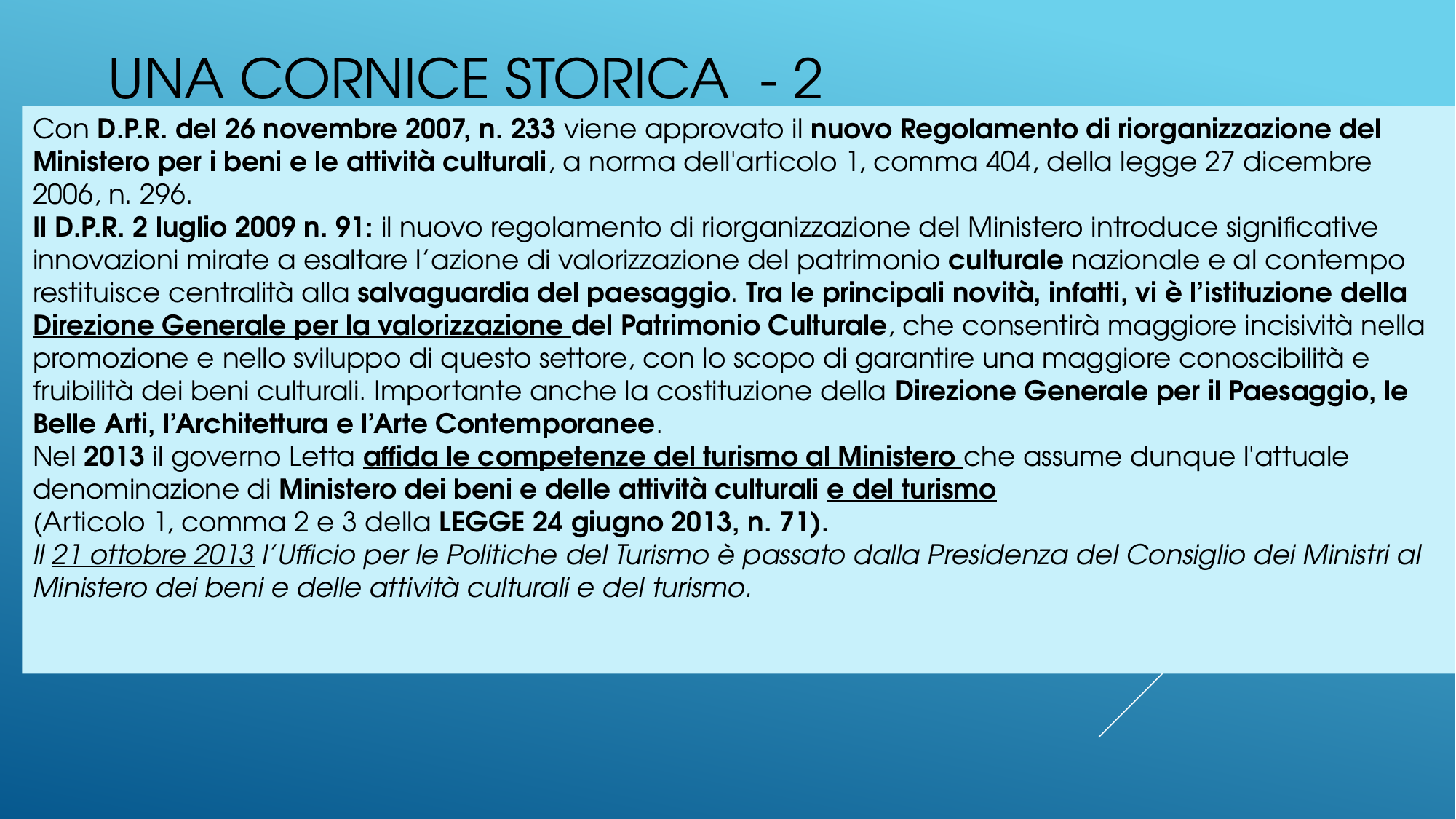

# UNA CORNICE STORICA  - 2
Con D.P.R. del 26 novembre 2007, n. 233 viene approvato il nuovo Regolamento di riorganizzazione del Ministero per i beni e le attività culturali, a norma dell'articolo 1, comma 404, della legge 27 dicembre 2006, n. 296.
Il D.P.R. 2 luglio 2009 n. 91: il nuovo regolamento di riorganizzazione del Ministero introduce significative innovazioni mirate a esaltare l’azione di valorizzazione del patrimonio culturale nazionale e al contempo restituisce centralità alla salvaguardia del paesaggio. Tra le principali novità, infatti, vi è l’istituzione della Direzione Generale per la valorizzazione del Patrimonio Culturale, che consentirà maggiore incisività nella promozione e nello sviluppo di questo settore, con lo scopo di garantire una maggiore conoscibilità e fruibilità dei beni culturali. Importante anche la costituzione della Direzione Generale per il Paesaggio, le Belle Arti, l’Architettura e l’Arte Contemporanee. 
Nel 2013 il governo Letta affida le competenze del turismo al Ministero che assume dunque l'attuale denominazione di Ministero dei beni e delle attività culturali e del turismo
(Articolo 1, comma 2 e 3 della LEGGE 24 giugno 2013, n. 71).
Il 21 ottobre 2013 l’Ufficio per le Politiche del Turismo è passato dalla Presidenza del Consiglio dei Ministri al Ministero dei beni e delle attività culturali e del turismo.